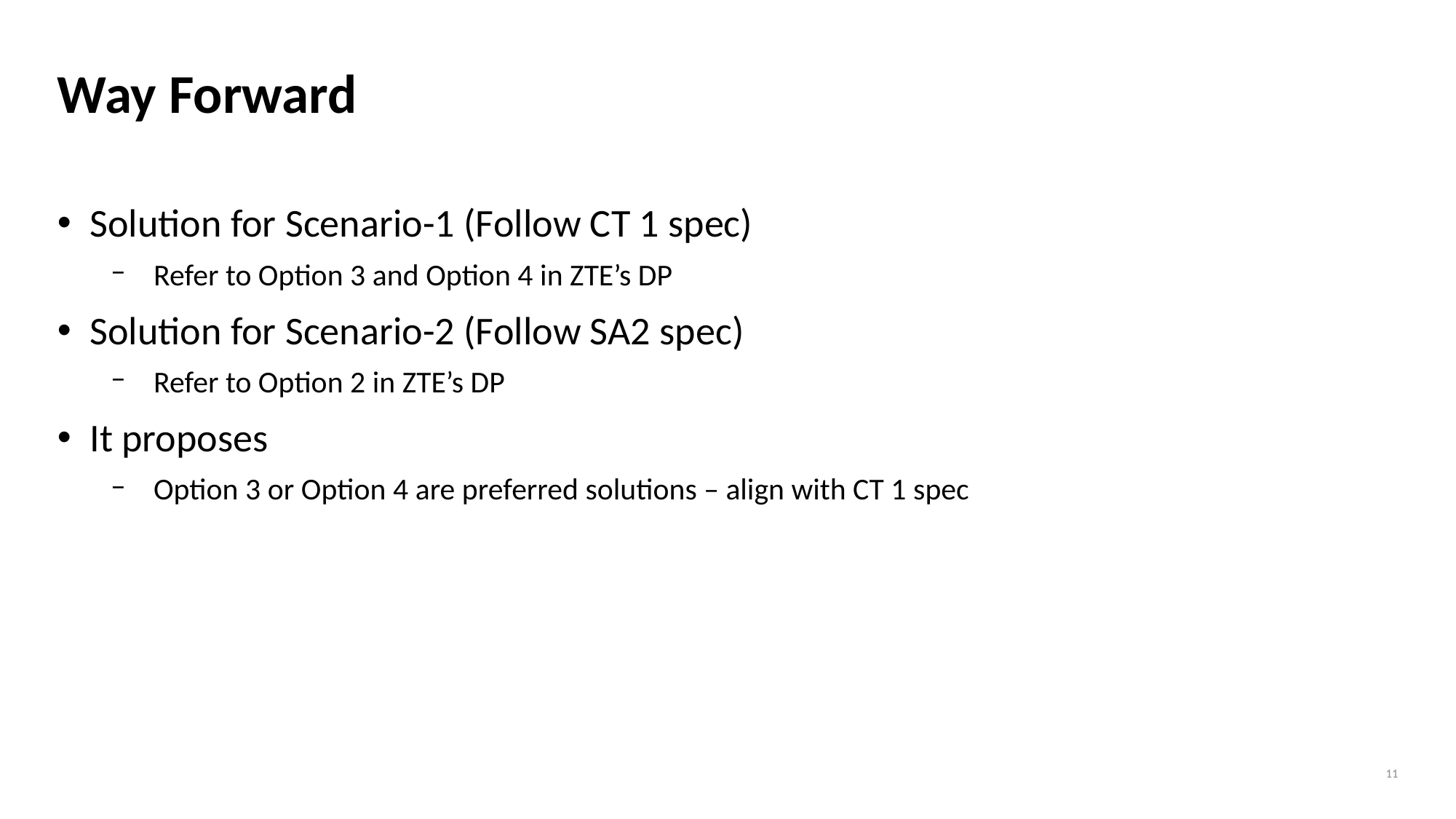

# Way Forward
Solution for Scenario-1 (Follow CT 1 spec)
Refer to Option 3 and Option 4 in ZTE’s DP
Solution for Scenario-2 (Follow SA2 spec)
Refer to Option 2 in ZTE’s DP
It proposes
Option 3 or Option 4 are preferred solutions – align with CT 1 spec

11